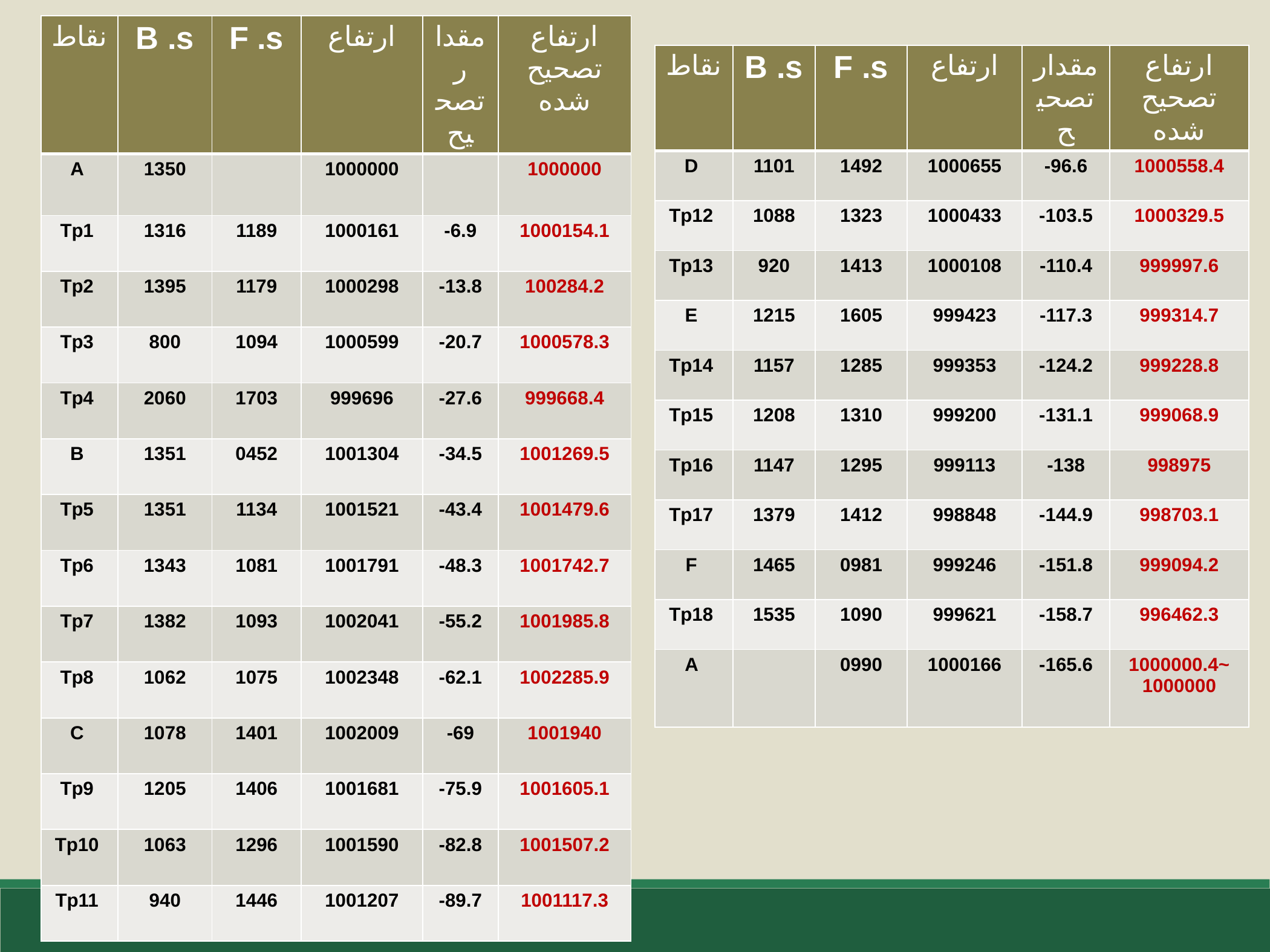

| نقاط | B .s | F .s | ارتفاع | مقدار تصحیح | ارتفاع تصحیح شده |
| --- | --- | --- | --- | --- | --- |
| A | 1350 |  | 1000000 |  | 1000000 |
| Tp1 | 1316 | 1189 | 1000161 | -6.9 | 1000154.1 |
| Tp2 | 1395 | 1179 | 1000298 | -13.8 | 100284.2 |
| Tp3 | 800 | 1094 | 1000599 | -20.7 | 1000578.3 |
| Tp4 | 2060 | 1703 | 999696 | -27.6 | 999668.4 |
| B | 1351 | 0452 | 1001304 | -34.5 | 1001269.5 |
| Tp5 | 1351 | 1134 | 1001521 | -43.4 | 1001479.6 |
| Tp6 | 1343 | 1081 | 1001791 | -48.3 | 1001742.7 |
| Tp7 | 1382 | 1093 | 1002041 | -55.2 | 1001985.8 |
| Tp8 | 1062 | 1075 | 1002348 | -62.1 | 1002285.9 |
| C | 1078 | 1401 | 1002009 | -69 | 1001940 |
| Tp9 | 1205 | 1406 | 1001681 | -75.9 | 1001605.1 |
| Tp10 | 1063 | 1296 | 1001590 | -82.8 | 1001507.2 |
| Tp11 | 940 | 1446 | 1001207 | -89.7 | 1001117.3 |
| نقاط | B .s | F .s | ارتفاع | مقدار تصحیح | ارتفاع تصحیح شده |
| --- | --- | --- | --- | --- | --- |
| D | 1101 | 1492 | 1000655 | -96.6 | 1000558.4 |
| Tp12 | 1088 | 1323 | 1000433 | -103.5 | 1000329.5 |
| Tp13 | 920 | 1413 | 1000108 | -110.4 | 999997.6 |
| E | 1215 | 1605 | 999423 | -117.3 | 999314.7 |
| Tp14 | 1157 | 1285 | 999353 | -124.2 | 999228.8 |
| Tp15 | 1208 | 1310 | 999200 | -131.1 | 999068.9 |
| Tp16 | 1147 | 1295 | 999113 | -138 | 998975 |
| Tp17 | 1379 | 1412 | 998848 | -144.9 | 998703.1 |
| F | 1465 | 0981 | 999246 | -151.8 | 999094.2 |
| Tp18 | 1535 | 1090 | 999621 | -158.7 | 996462.3 |
| A |  | 0990 | 1000166 | -165.6 | 1000000.4~ 1000000 |